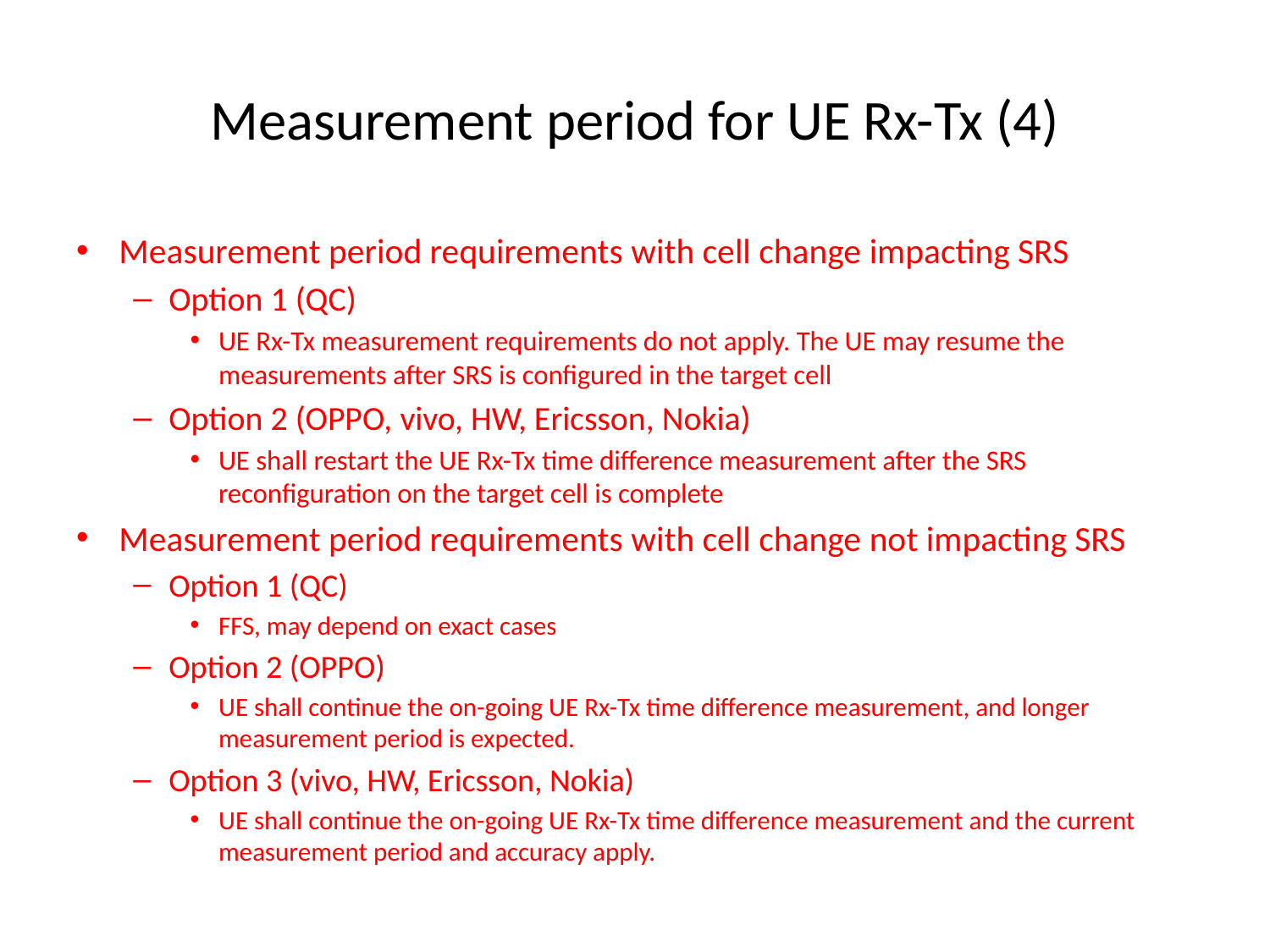

# Measurement period for UE Rx-Tx (4)
Measurement period requirements with cell change impacting SRS
Option 1 (QC)
UE Rx-Tx measurement requirements do not apply. The UE may resume the measurements after SRS is configured in the target cell
Option 2 (OPPO, vivo, HW, Ericsson, Nokia)
UE shall restart the UE Rx-Tx time difference measurement after the SRS reconfiguration on the target cell is complete
Measurement period requirements with cell change not impacting SRS
Option 1 (QC)
FFS, may depend on exact cases
Option 2 (OPPO)
UE shall continue the on-going UE Rx-Tx time difference measurement, and longer measurement period is expected.
Option 3 (vivo, HW, Ericsson, Nokia)
UE shall continue the on-going UE Rx-Tx time difference measurement and the current measurement period and accuracy apply.